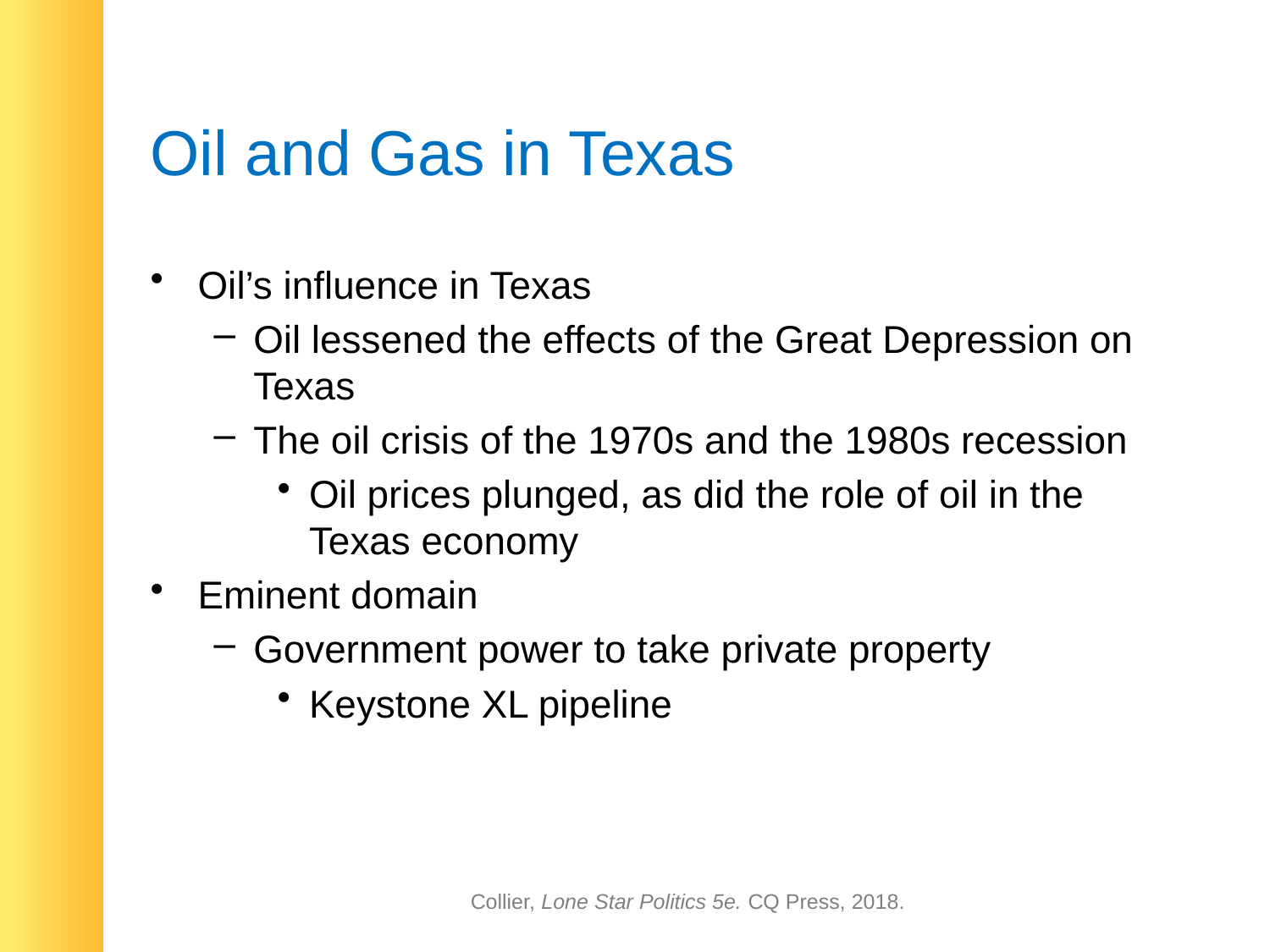

# Oil and Gas in Texas
Oil’s influence in Texas
Oil lessened the effects of the Great Depression on Texas
The oil crisis of the 1970s and the 1980s recession
Oil prices plunged, as did the role of oil in the Texas economy
Eminent domain
Government power to take private property
Keystone XL pipeline
Collier, Lone Star Politics 5e. CQ Press, 2018.